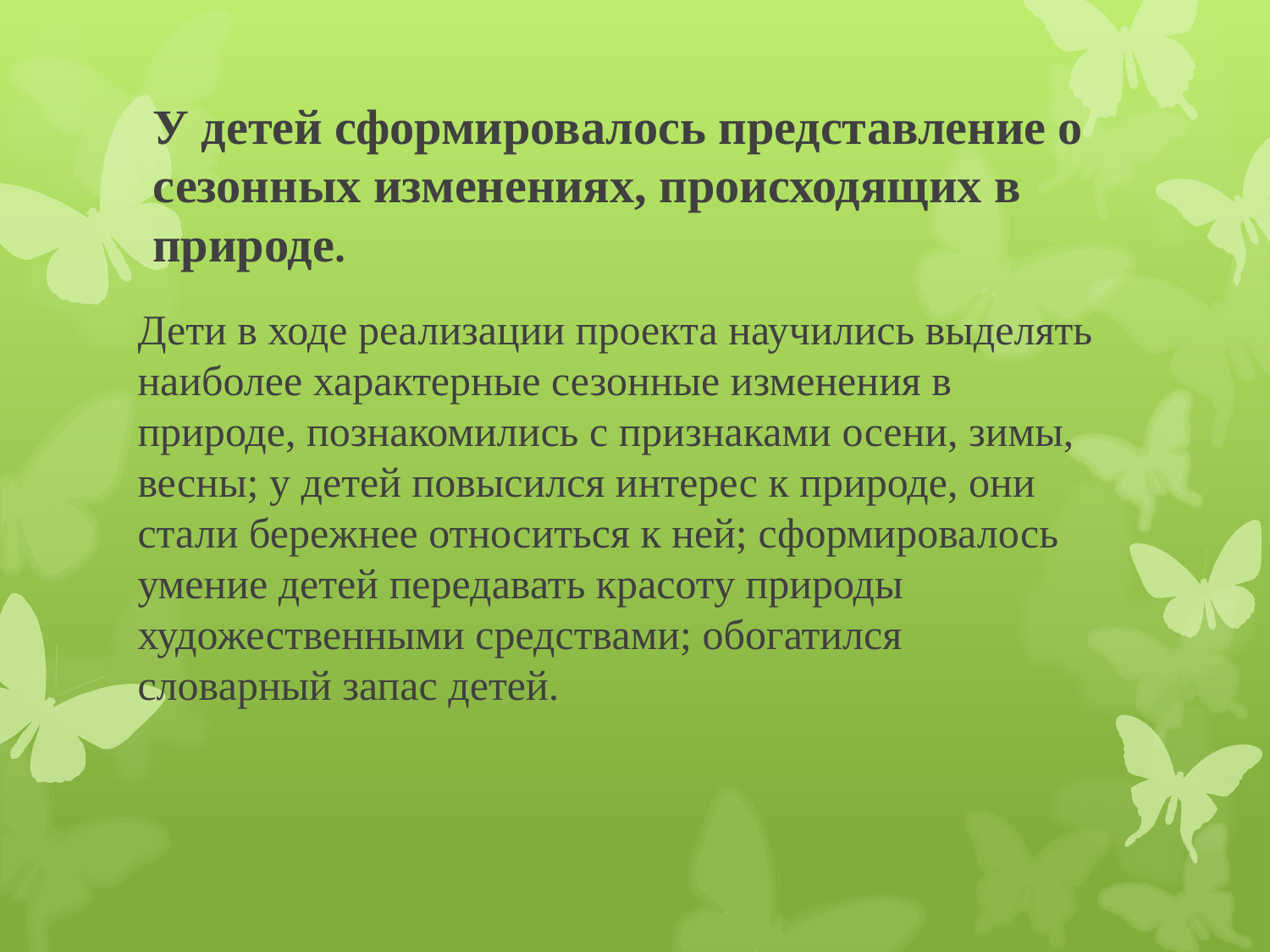

# У детей сформировалось представление о сезонных изменениях, происходящих в природе.

Дети в ходе реализации проекта научились выделять наиболее характерные сезонные изменения в природе, познакомились с признаками осени, зимы, весны; у детей повысился интерес к природе, они стали бережнее относиться к ней; сформировалось умение детей передавать красоту природы художественными средствами; обогатился словарный запас детей.